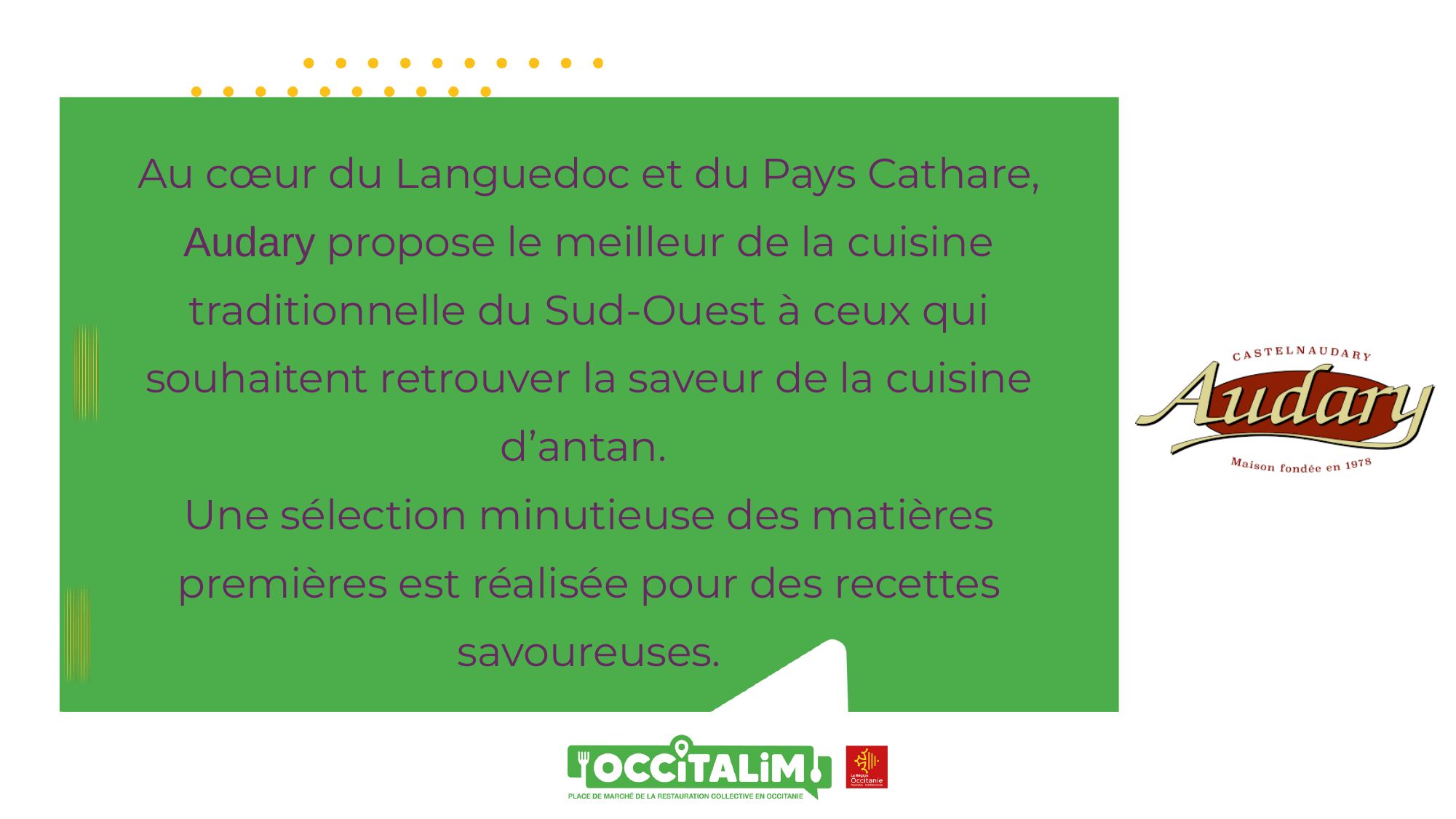

Au cœur du Languedoc et du Pays Cathare, Audary propose le meilleur de la cuisine traditionnelle du Sud-Ouest à ceux qui souhaitent retrouver la saveur de la cuisine d’antan.
Une sélection minutieuse des matières premières est réalisée pour des recettes savoureuses.